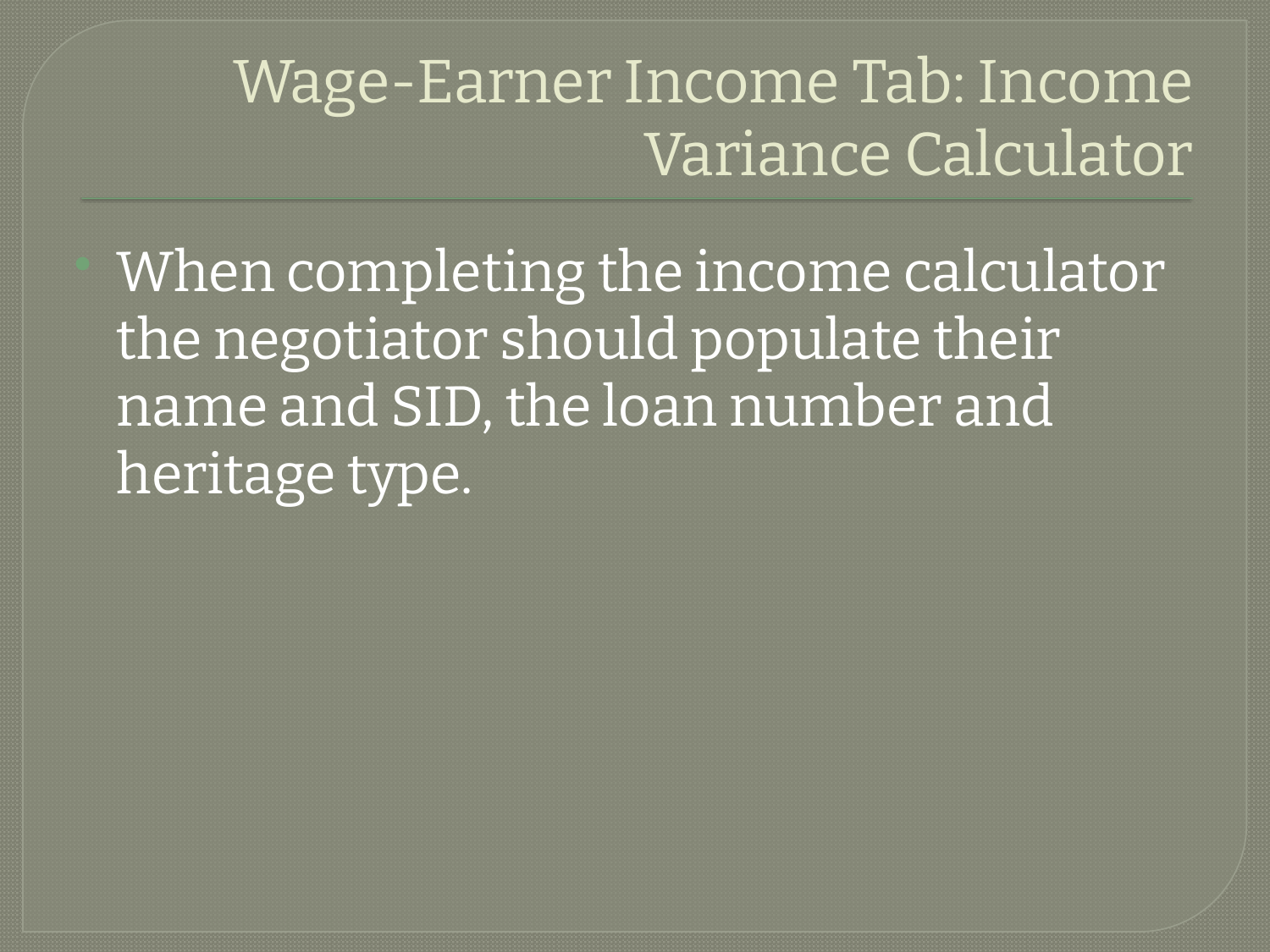

# Wage-Earner Income Tab: Income Variance Calculator
When completing the income calculator the negotiator should populate their name and SID, the loan number and heritage type.